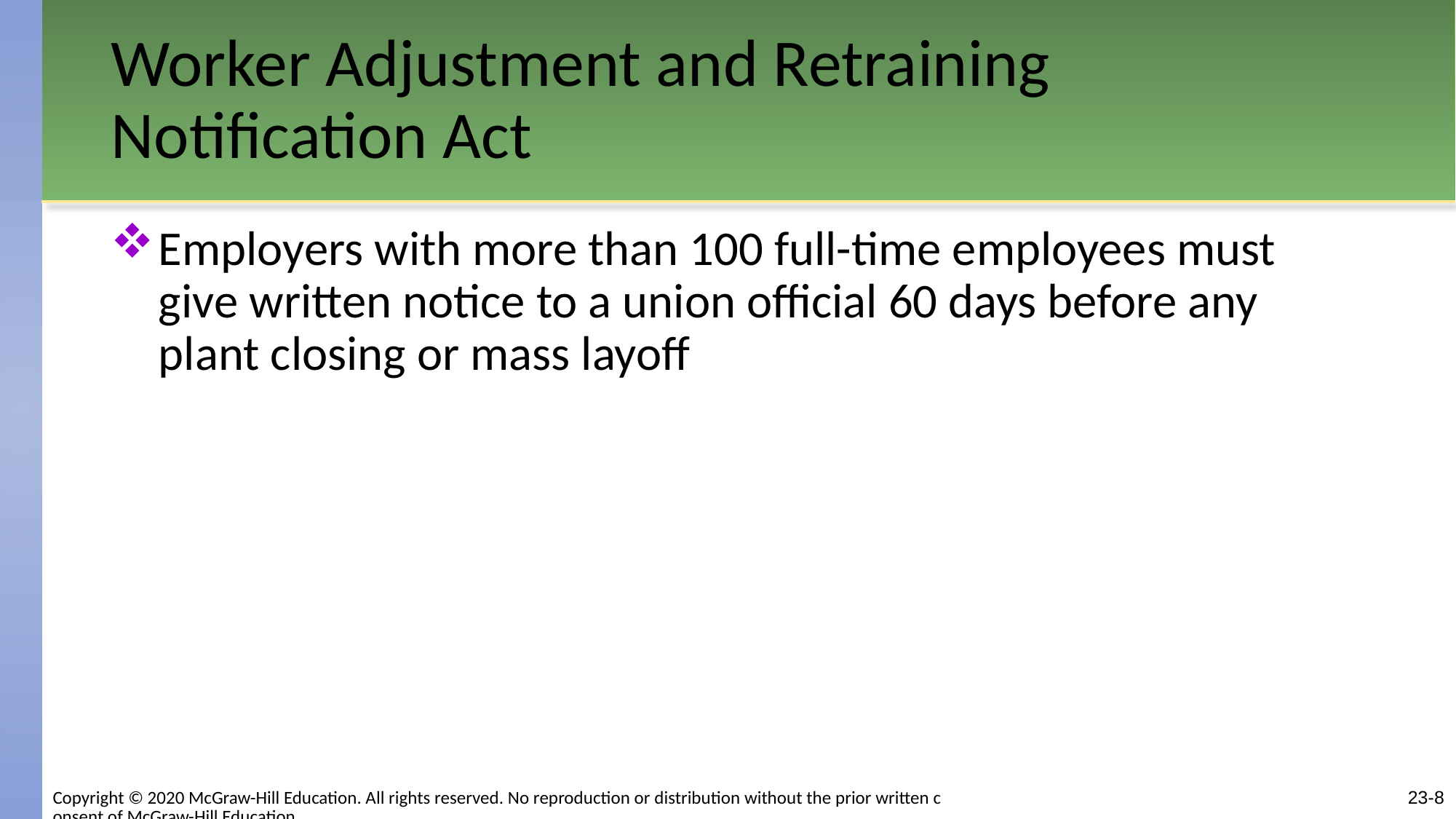

# Worker Adjustment and Retraining Notification Act
Employers with more than 100 full-time employees must give written notice to a union official 60 days before any plant closing or mass layoff

Copyright © 2020 McGraw-Hill Education. All rights reserved. No reproduction or distribution without the prior written consent of McGraw-Hill Education.
23-8